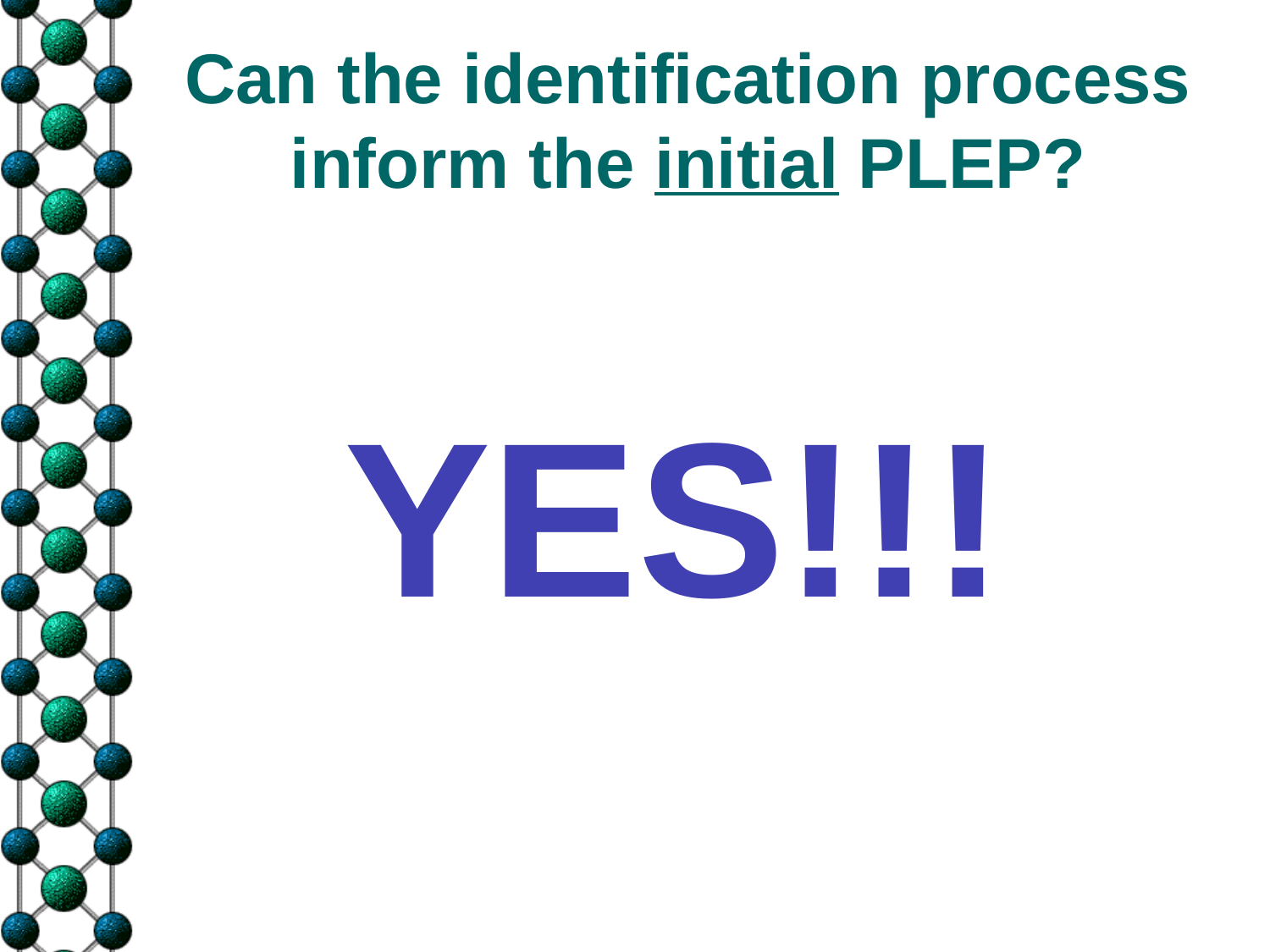

# Can the identification process inform the initial PLEP?
YES!!!